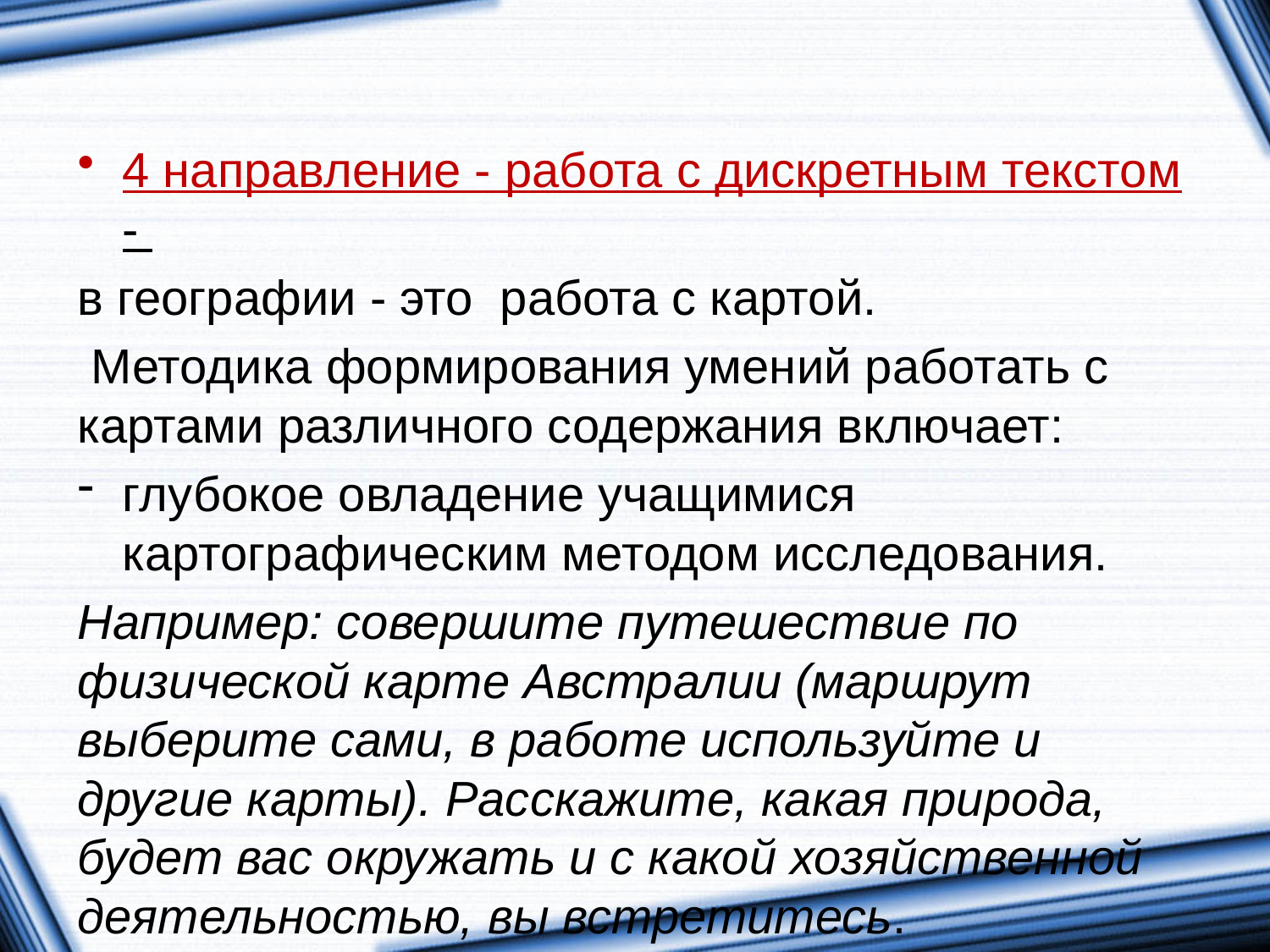

4 направление - работа с дискретным текстом -
в географии - это  работа с картой.
 Методика формирования умений работать с картами различного содержания включает:
глубокое овладение учащимися картографическим методом исследования.
Например: совершите путешествие по физической карте Австралии (маршрут выберите сами, в работе используйте и другие карты). Расскажите, какая природа, будет вас окружать и с какой хозяйственной деятельностью, вы встретитесь.